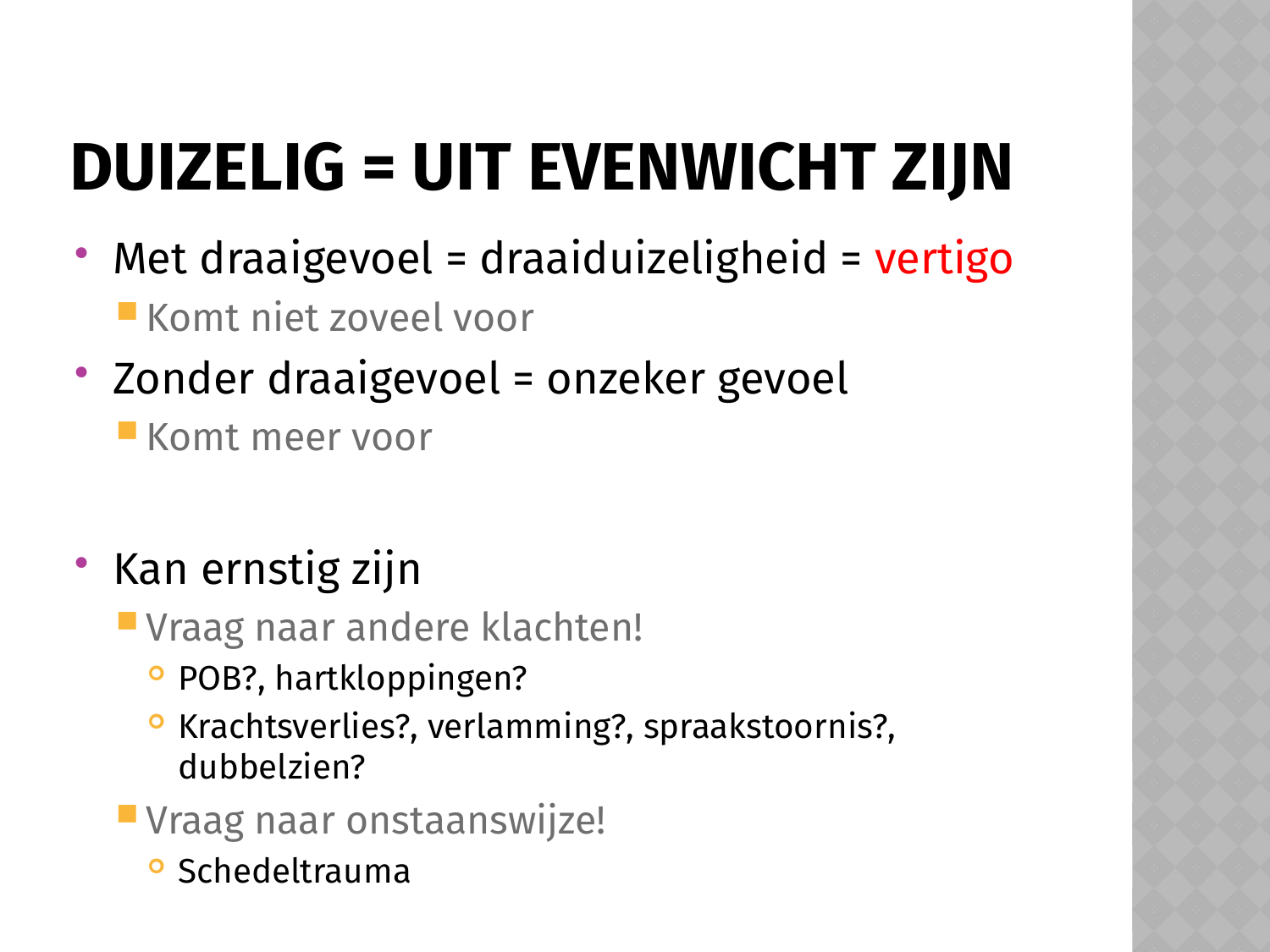

# Duizelig = uit evenwicht zijn
Met draaigevoel = draaiduizeligheid = vertigo
Komt niet zoveel voor
Zonder draaigevoel = onzeker gevoel
Komt meer voor

Kan ernstig zijn
Vraag naar andere klachten!
POB?, hartkloppingen?
Krachtsverlies?, verlamming?, spraakstoornis?, dubbelzien?
Vraag naar onstaanswijze!
Schedeltrauma